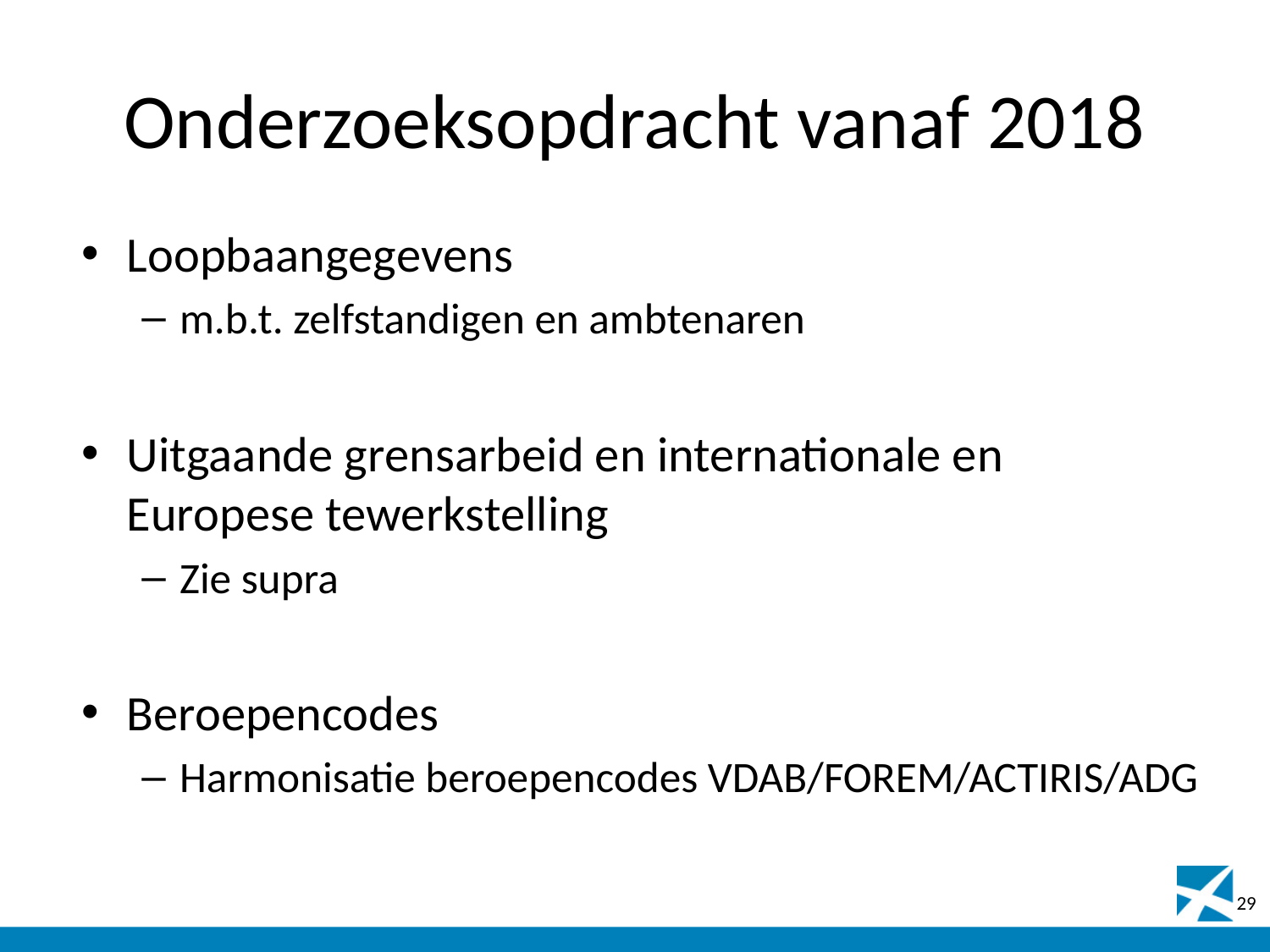

# Onderzoeksopdracht vanaf 2018
Loopbaangegevens
m.b.t. zelfstandigen en ambtenaren

Uitgaande grensarbeid en internationale en Europese tewerkstelling
Zie supra

Beroepencodes
Harmonisatie beroepencodes VDAB/FOREM/ACTIRIS/ADG